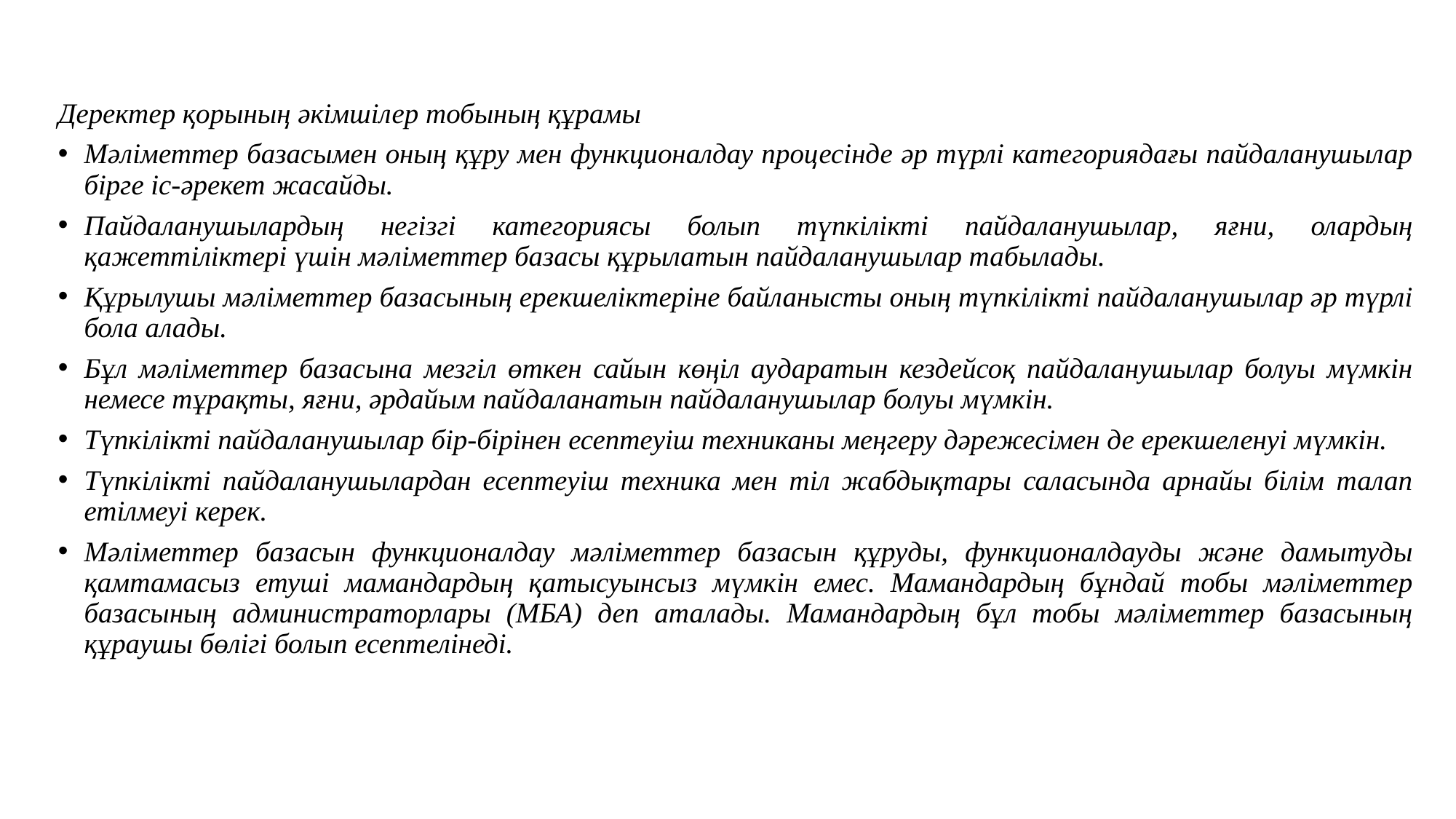

Деректер қорының әкімшілер тобының құрамы
Мәліметтер базасымен оның құру мен функционалдау процесінде әр түрлі категориядағы пайдаланушылар бірге іс-әрекет жасайды.
Пайдаланушылардың негізгі категориясы болып түпкілікті пайдаланушылар, яғни, олардың қажеттіліктері үшін мәліметтер базасы құрылатын пайдаланушылар табылады.
Құрылушы мәліметтер базасының ерекшеліктеріне байланысты оның түпкілікті пайдаланушылар әр түрлі бола алады.
Бұл мәліметтер базасына мезгіл өткен сайын көңіл аударатын кездейсоқ пайдаланушылар болуы мүмкін немесе тұрақты, яғни, әрдайым пайдаланатын пайдаланушылар болуы мүмкін.
Түпкілікті пайдаланушылар бір-бірінен есептеуіш техниканы меңгеру дәрежесімен де ерекшеленуі мүмкін.
Түпкілікті пайдаланушылардан есептеуіш техника мен тіл жабдықтары саласында арнайы білім талап етілмеуі керек.
Мәліметтер базасын функционалдау мәліметтер базасын құруды, функционалдауды және дамытуды қамтамасыз етуші мамандардың қатысуынсыз мүмкін емес. Мамандардың бұндай тобы мәліметтер базасының администраторлары (МБА) деп аталады. Мамандардың бұл тобы мәліметтер базасының құраушы бөлігі болып есептелінеді.